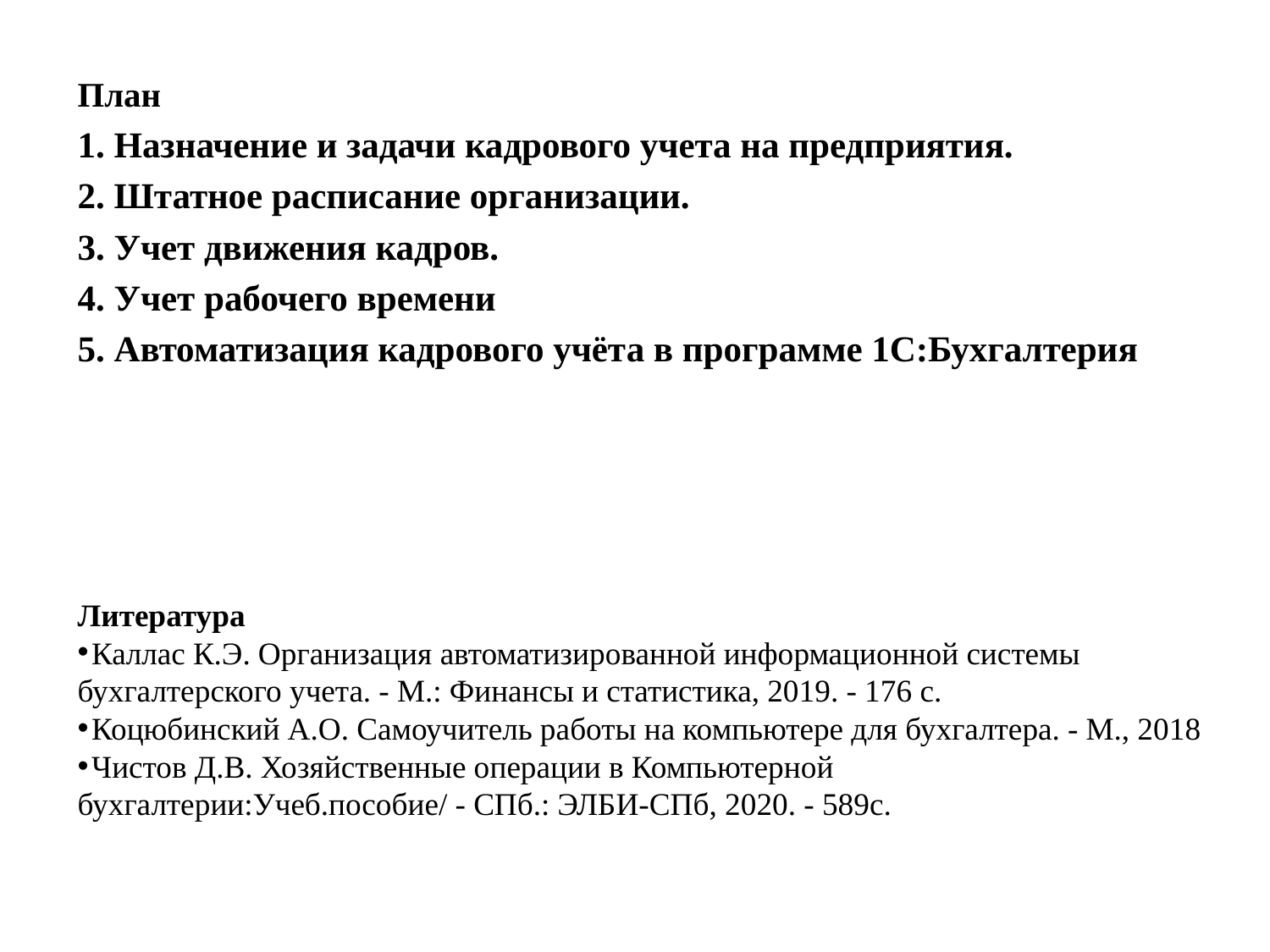

План
1. Назначение и задачи кадрового учета на предприятия.
2. Штатное расписание организации.
3. Учет движения кадров.
4. Учет рабочего времени
5. Автоматизация кадрового учёта в программе 1С:Бухгалтерия

Литература
 Каллас К.Э. Организация автоматизированной информационной системы бухгалтерского учета. - М.: Финансы и статистика, 2019. - 176 c.
 Коцюбинский А.О. Самоучитель работы на компьютере для бухгалтера. - М., 2018
 Чистов Д.В. Хозяйственные операции в Компьютерной бухгалтерии:Учеб.пособие/ - СПб.: ЭЛБИ-СПб, 2020. - 589с.